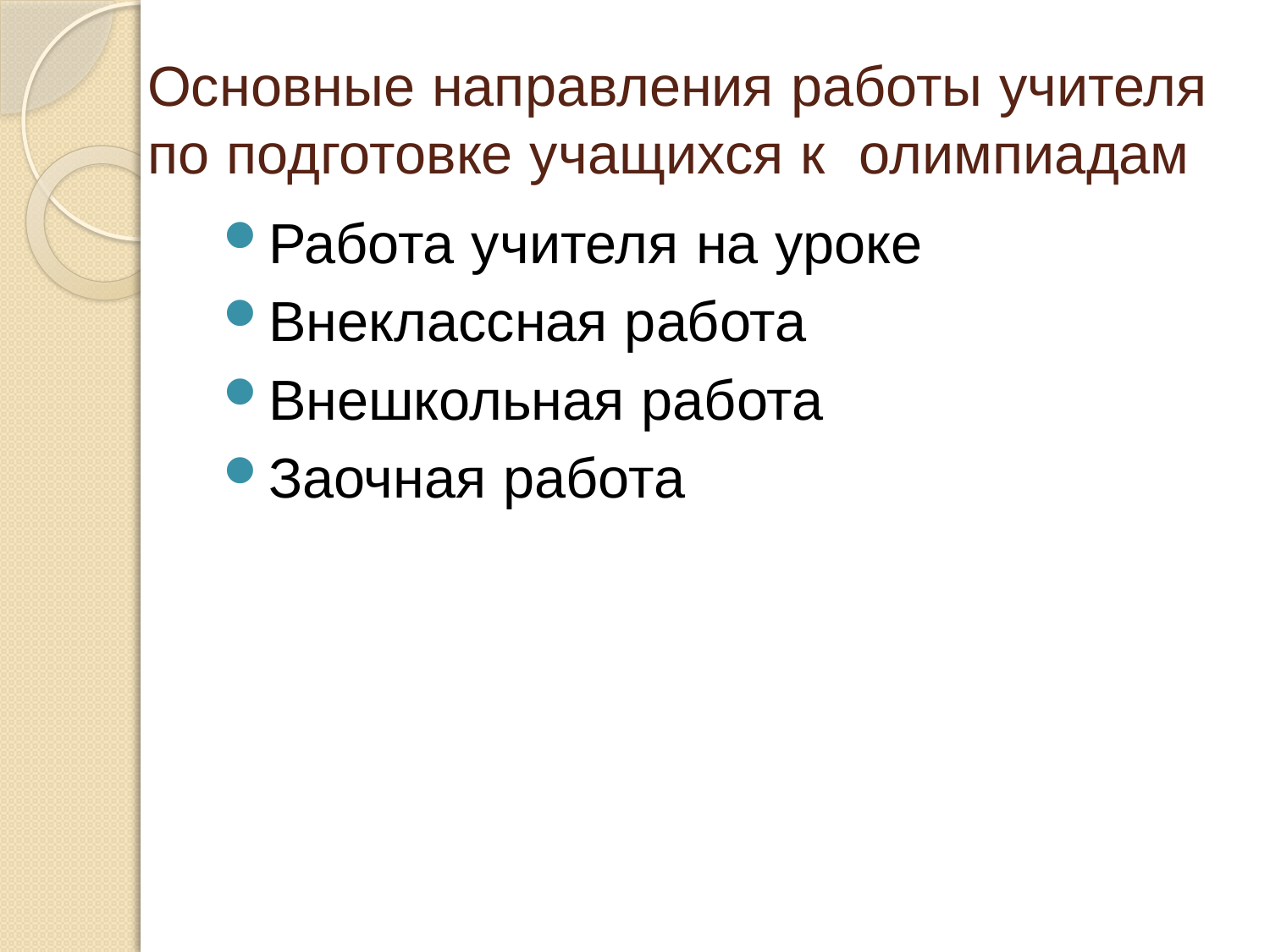

# Основные направления работы учителя по подготовке учащихся к  олимпиадам
Работа учителя на уроке
Внеклассная работа
Внешкольная работа
Заочная работа